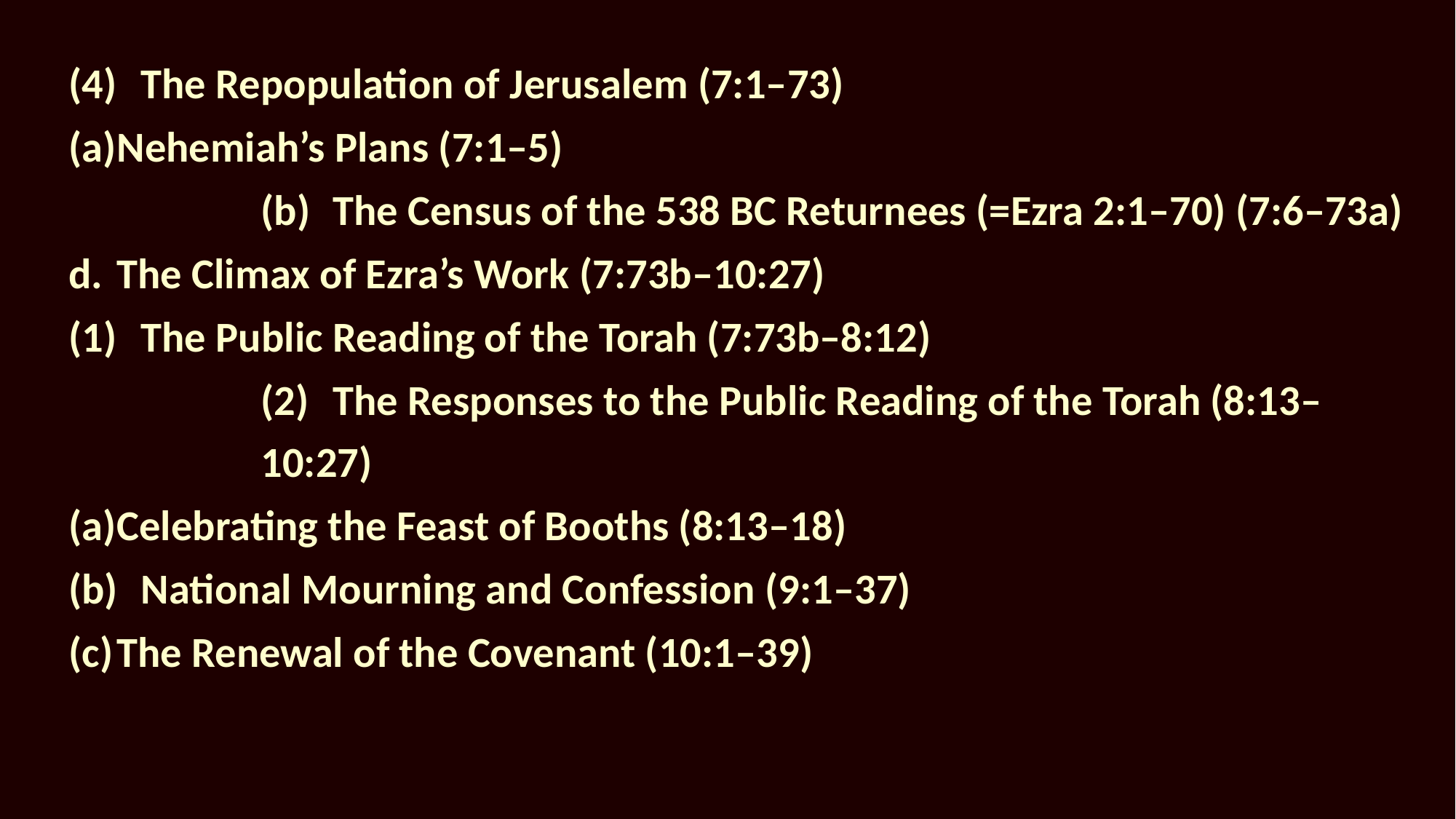

(4)	The Repopulation of Jerusalem (7:1–73)
		(a)	Nehemiah’s Plans (7:1–5)
		(b)	The Census of the 538 BC Returnees (=Ezra 2:1–70) (7:6–73a)
	d.	The Climax of Ezra’s Work (7:73b–10:27)
		(1)	The Public Reading of the Torah (7:73b–8:12)
		(2)	The Responses to the Public Reading of the Torah (8:13–10:27)
			(a)	Celebrating the Feast of Booths (8:13–18)
			(b)	National Mourning and Confession	(9:1–37)
			(c)	The Renewal of the Covenant (10:1–39)